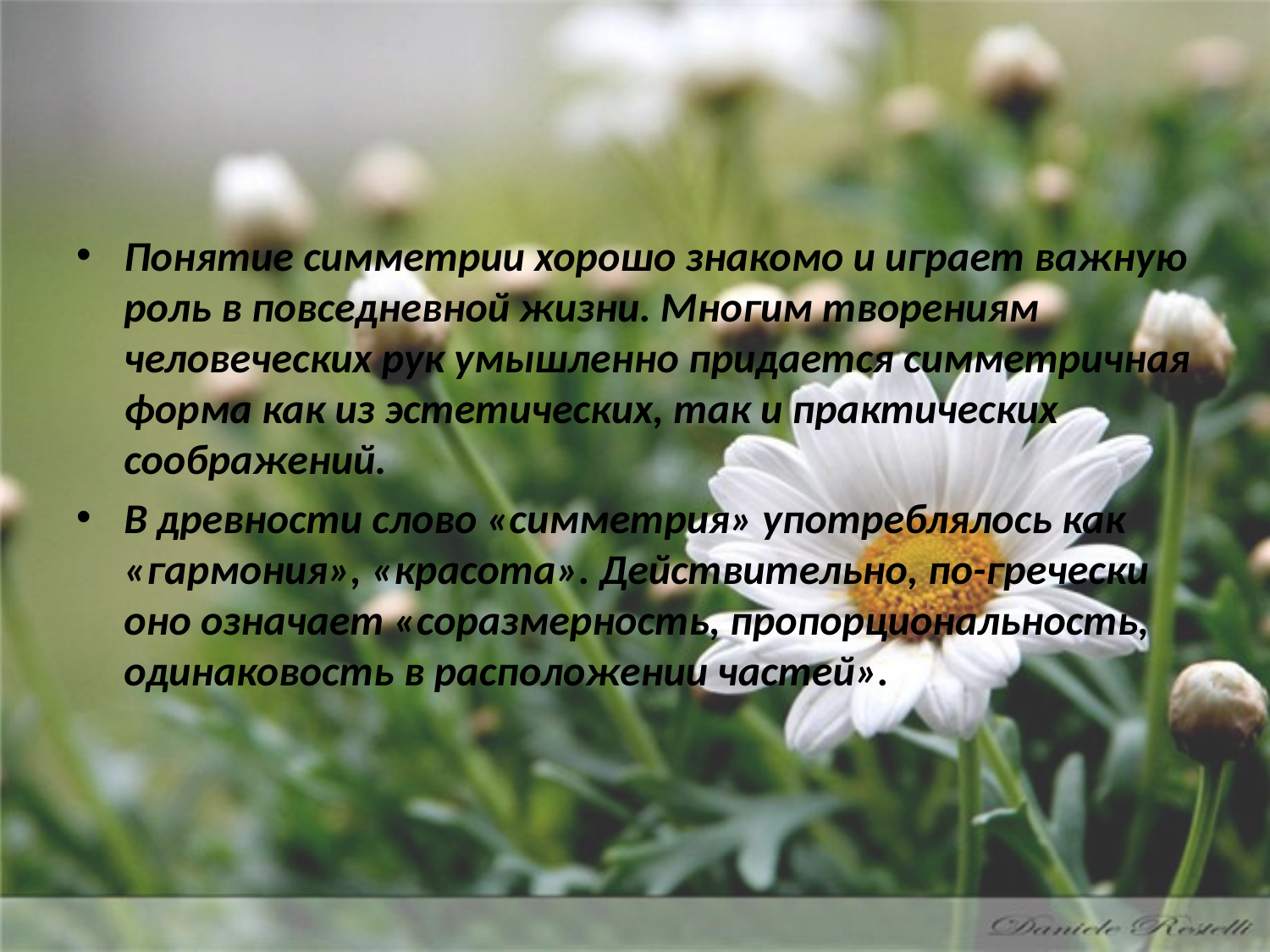

#
Понятие симметрии хорошо знакомо и играет важную роль в повседневной жизни. Многим творениям человеческих рук умышленно придается симметричная форма как из эстетических, так и практических соображений.
В древности слово «симметрия» употреблялось как «гармония», «красота». Действительно, по-гречески оно означает «соразмерность, пропорциональность, одинаковость в расположении частей».